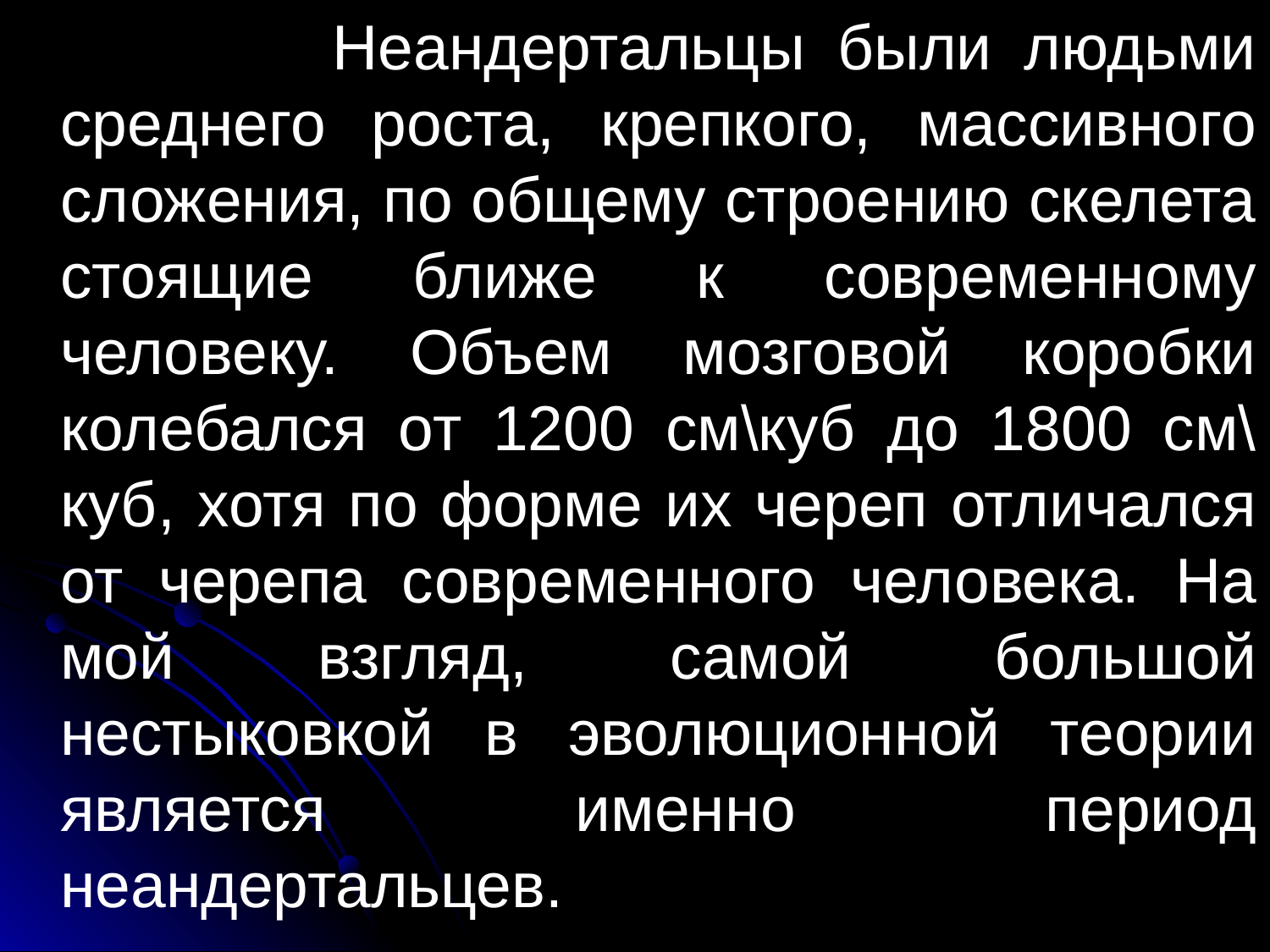

Неандертальцы были людьми среднего роста, крепкого, массивного сложения, по общему строению скелета стоящие ближе к современному человеку. Объем мозговой коробки колебался от 1200 см\куб до 1800 см\куб, хотя по форме их череп отличался от черепа современного человека. На мой взгляд, самой большой нестыковкой в эволюционной теории является именно период неандертальцев.